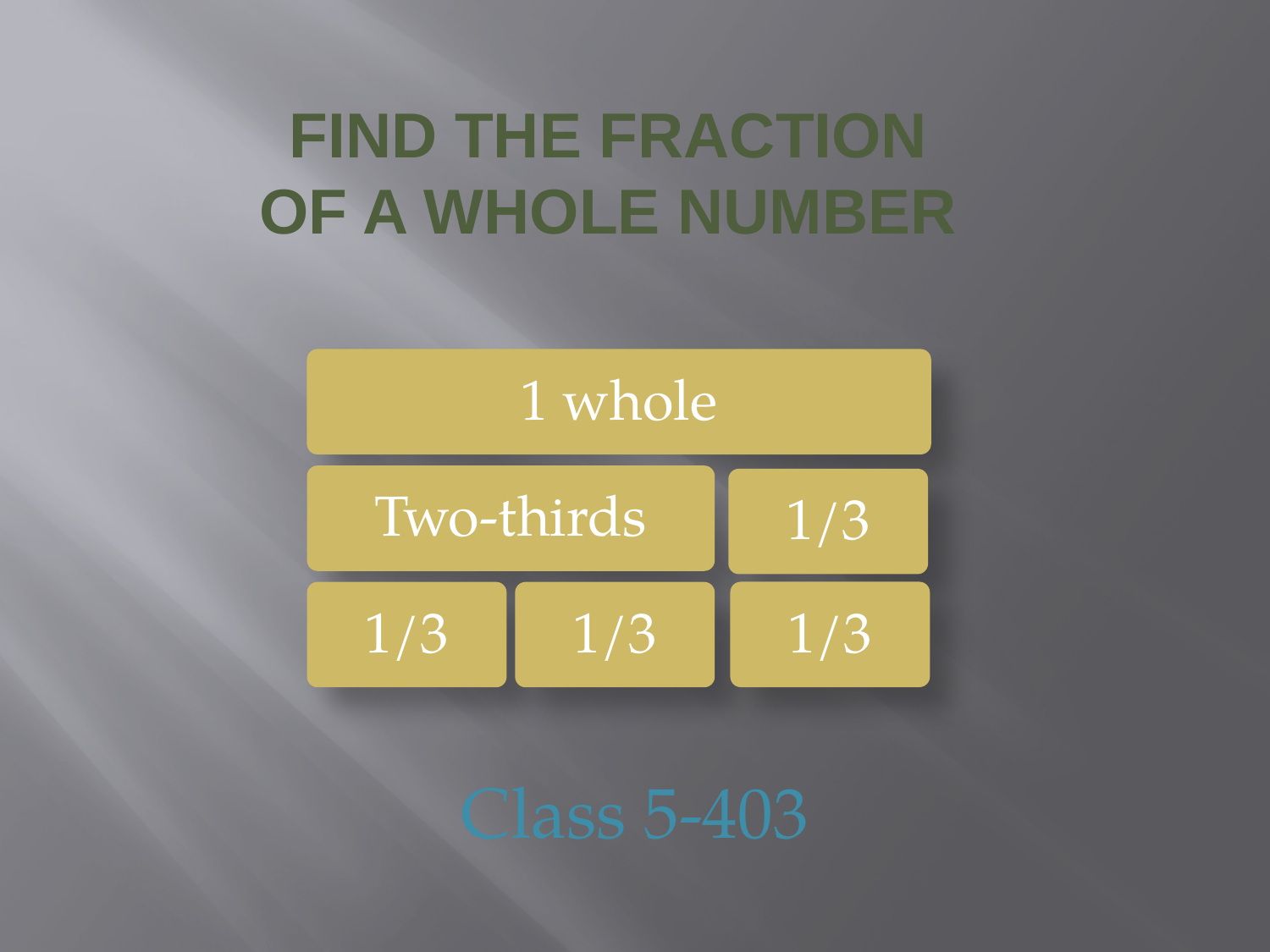

# Find the fraction of a whole number
1 whole
Two-thirds
1/3
1/3
1/3
1/3
Class 5-403